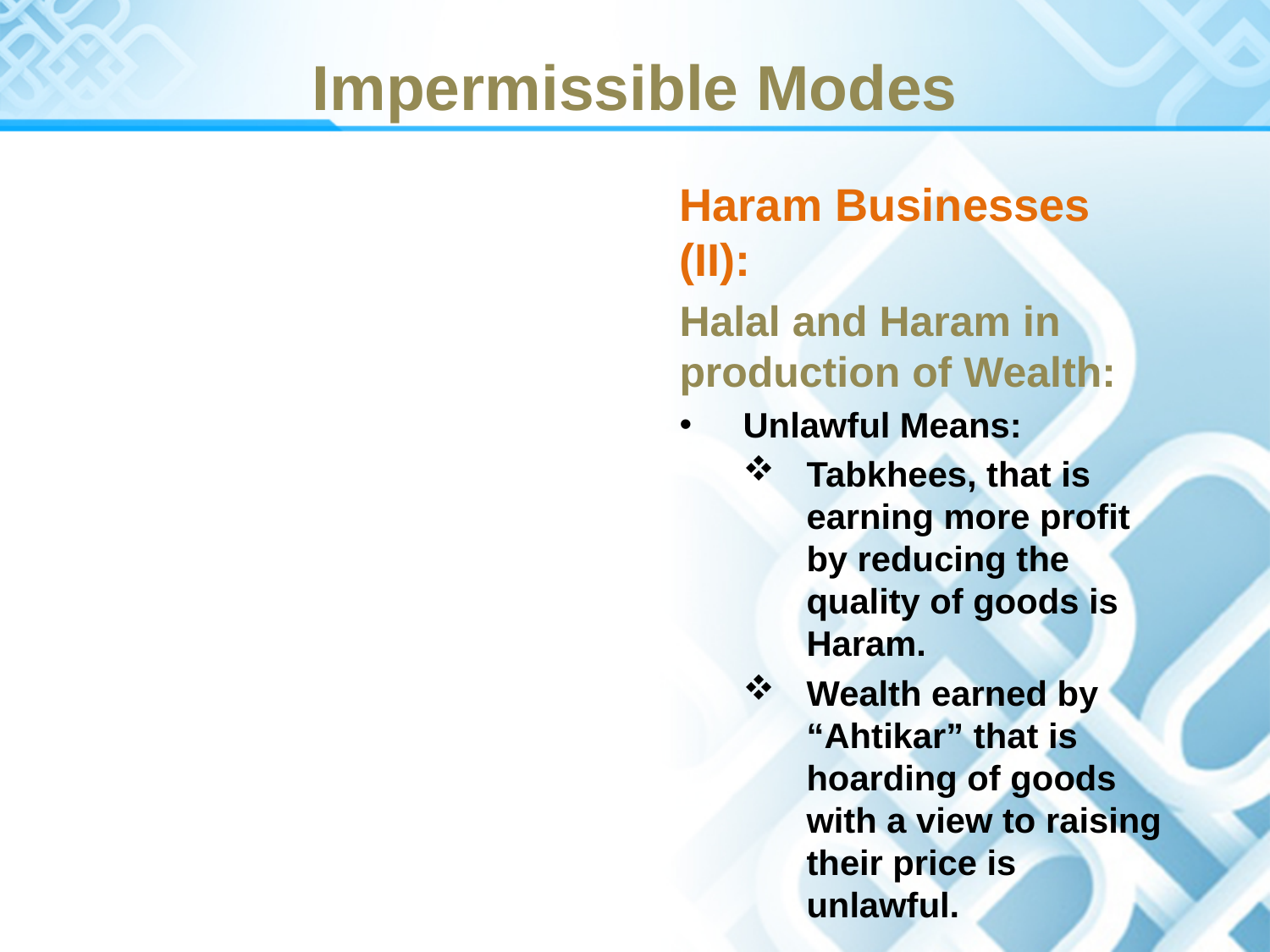

Impermissible Modes
Haram Businesses (II):
Halal and Haram in production of Wealth:
Unlawful Means:
Tabkhees, that is earning more profit by reducing the quality of goods is Haram.
Wealth earned by “Ahtikar” that is hoarding of goods with a view to raising their price is unlawful.